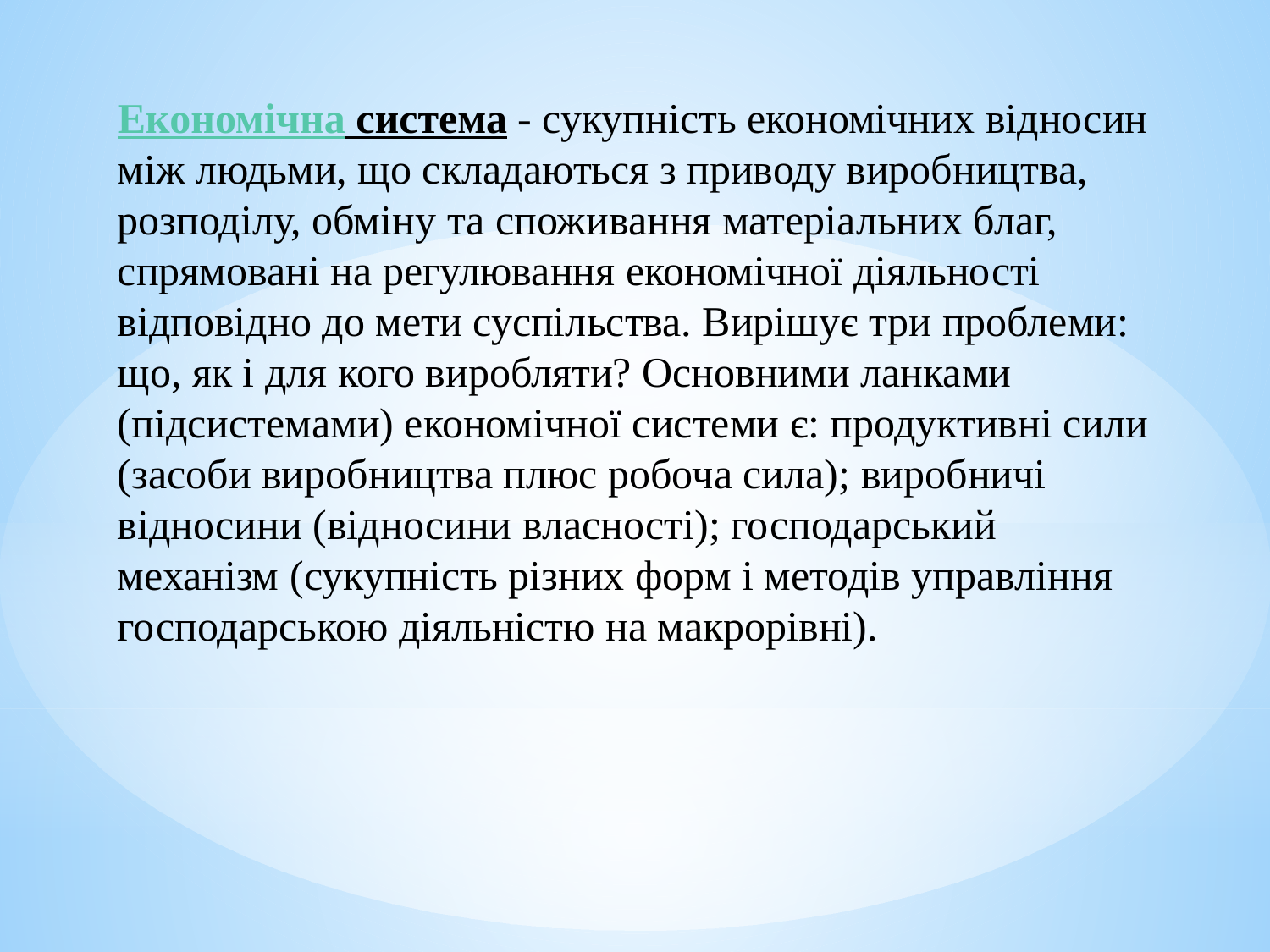

Економічна система - сукупність економічних відносин між людьми, що складаються з приводу виробництва, розподілу, обміну та споживання матеріальних благ, спрямовані на регулювання економічної діяльності відповідно до мети суспільства. Вирішує три проблеми: що, як і для кого виробляти? Основними ланками (підсистемами) економічної системи є: продуктивні сили (засоби виробництва плюс робоча сила); виробничі відносини (відносини власності); господарський механізм (сукупність різних форм і методів управління господарською діяльністю на макрорівні).